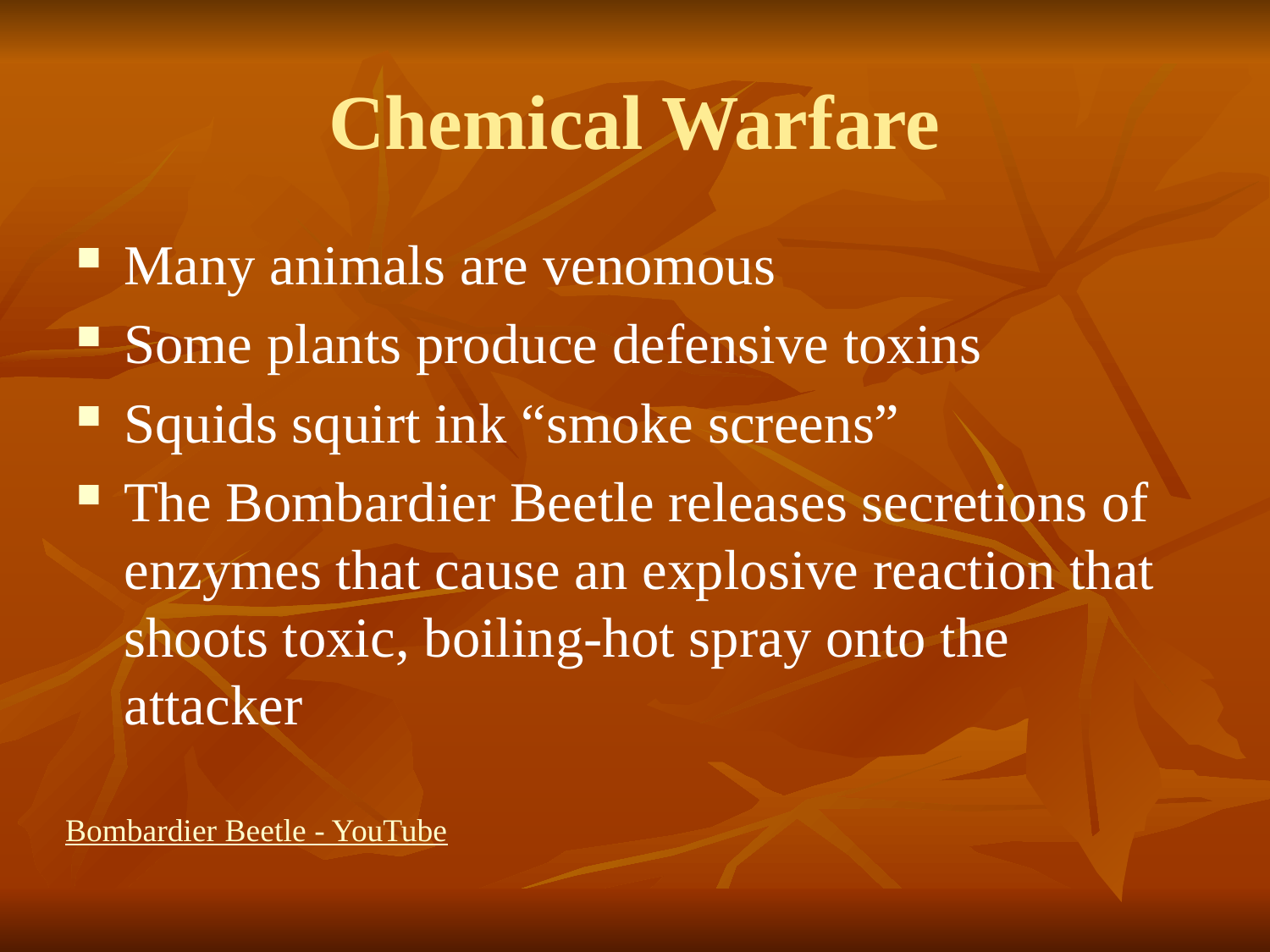

# Chemical Warfare
Many animals are venomous
Some plants produce defensive toxins
Squids squirt ink “smoke screens”
The Bombardier Beetle releases secretions of enzymes that cause an explosive reaction that shoots toxic, boiling-hot spray onto the attacker
Bombardier Beetle - YouTube